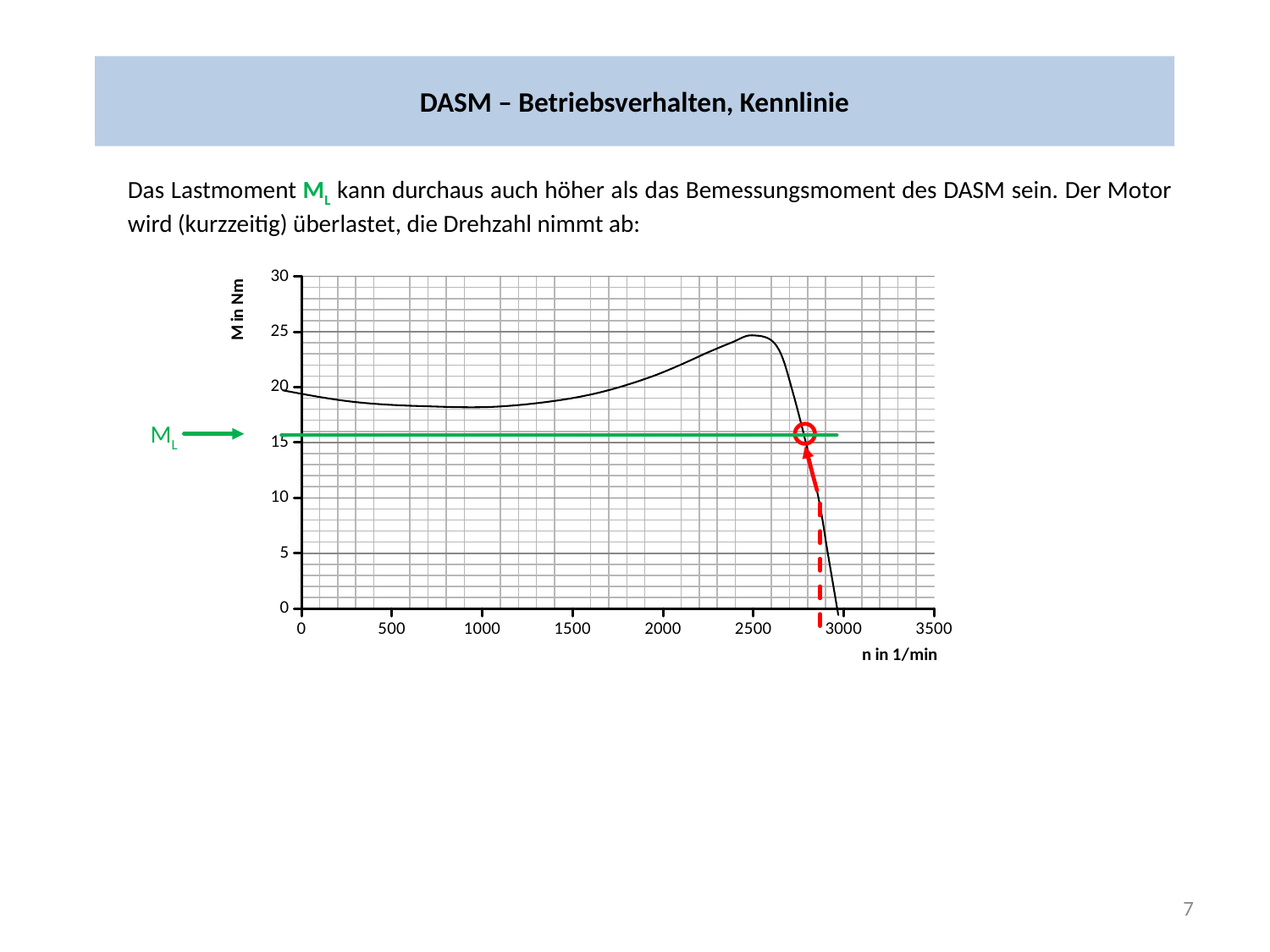

# DASM – Betriebsverhalten, Kennlinie
Das Lastmoment ML kann durchaus auch höher als das Bemessungsmoment des DASM sein. Der Motor wird (kurzzeitig) überlastet, die Drehzahl nimmt ab:

### Chart

| Category | u1(t) | u1(t) |
|---|---|---|
ML

7